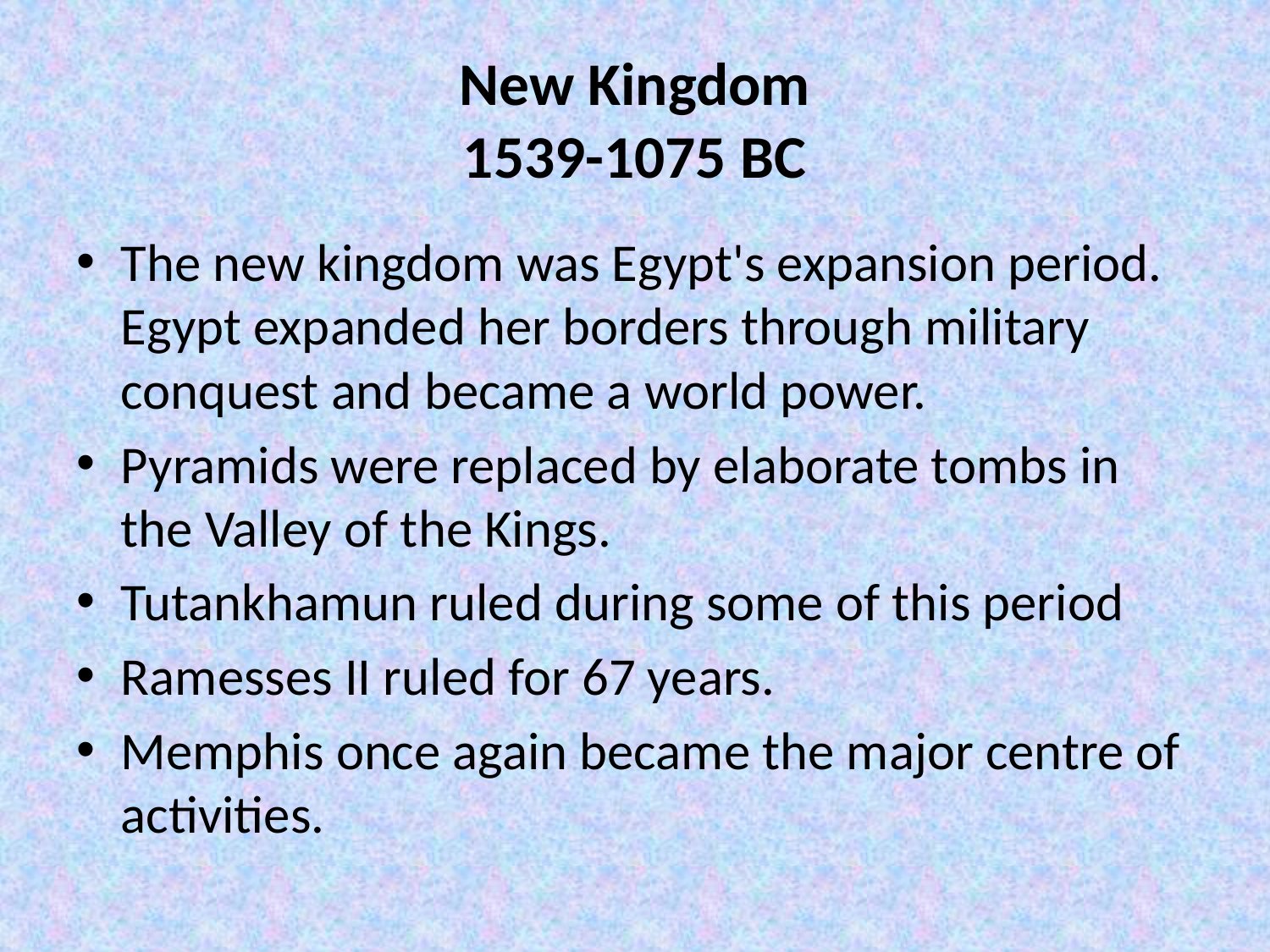

# New Kingdom 1539-1075 BC
The new kingdom was Egypt's expansion period. Egypt expanded her borders through military conquest and became a world power.
Pyramids were replaced by elaborate tombs in the Valley of the Kings.
Tutankhamun ruled during some of this period
Ramesses II ruled for 67 years.
Memphis once again became the major centre of activities.